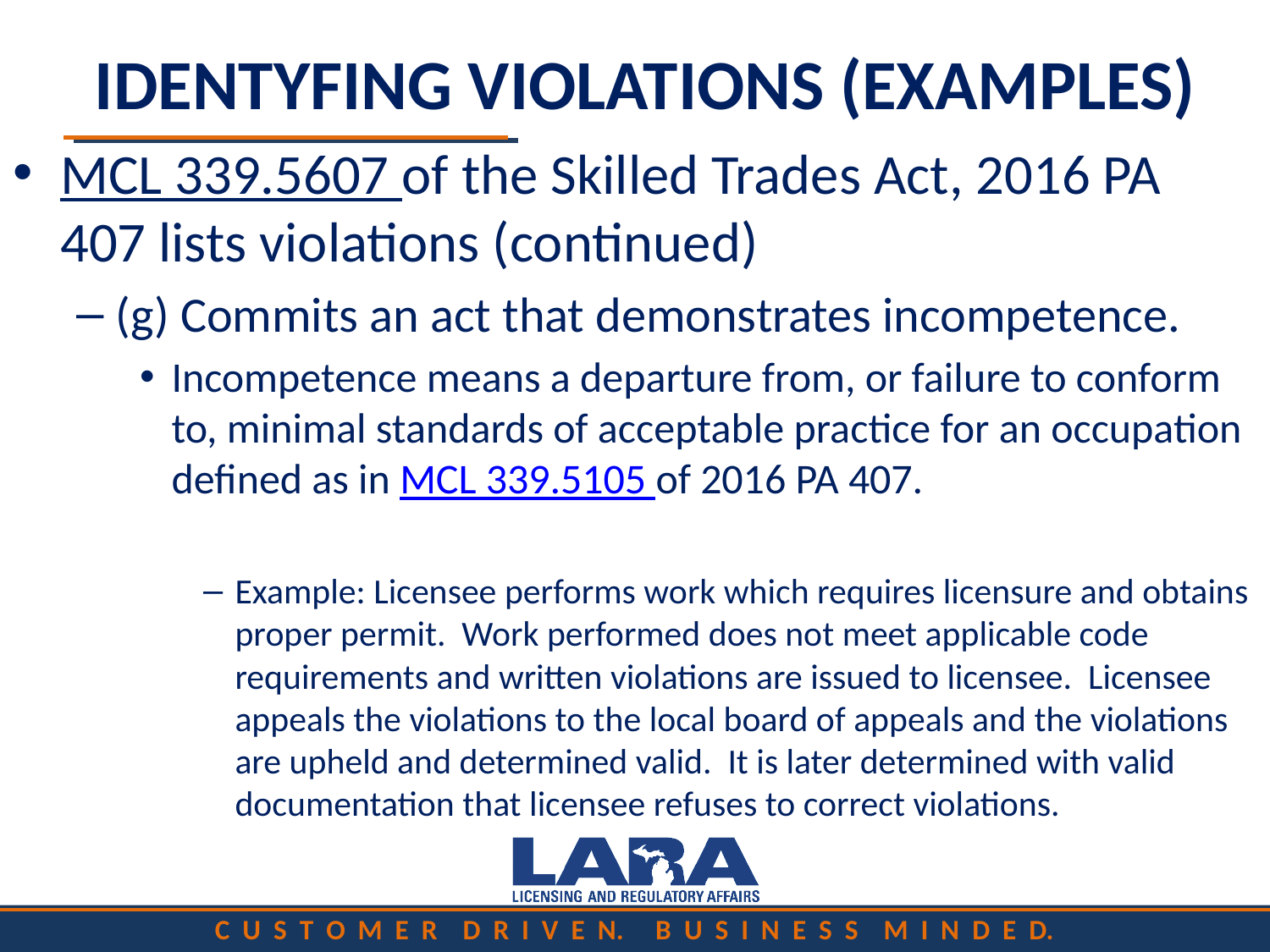

# IDENTYFING VIOLATIONS (EXAMPLES)
MCL 339.5607 of the Skilled Trades Act, 2016 PA 407 lists violations (continued)
(g) Commits an act that demonstrates incompetence.
Incompetence means a departure from, or failure to conform to, minimal standards of acceptable practice for an occupation defined as in MCL 339.5105 of 2016 PA 407.

Example: Licensee performs work which requires licensure and obtains proper permit.  Work performed does not meet applicable code requirements and written violations are issued to licensee.  Licensee appeals the violations to the local board of appeals and the violations are upheld and determined valid.  It is later determined with valid documentation that licensee refuses to correct violations.